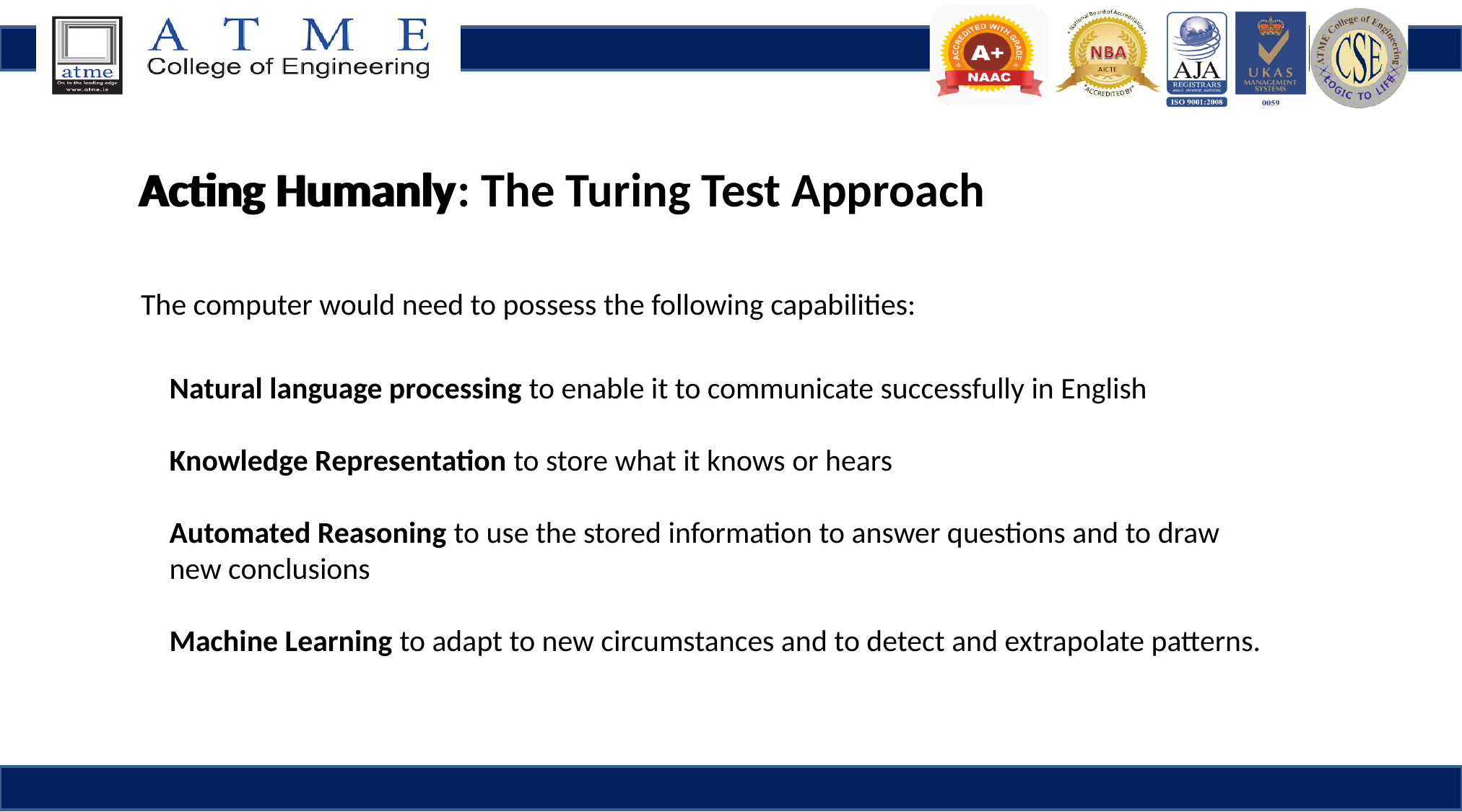

Acting Humanly
Acting Humanly: The Turing Test Approach
The computer would need to possess the following capabilities:

Natural language processing to enable it to communicate successfully in English

Knowledge Representation to store what it knows or hears

Automated Reasoning to use the stored information to answer questions and to draw
new conclusions

Machine Learning to adapt to new circumstances and to detect and extrapolate patterns.